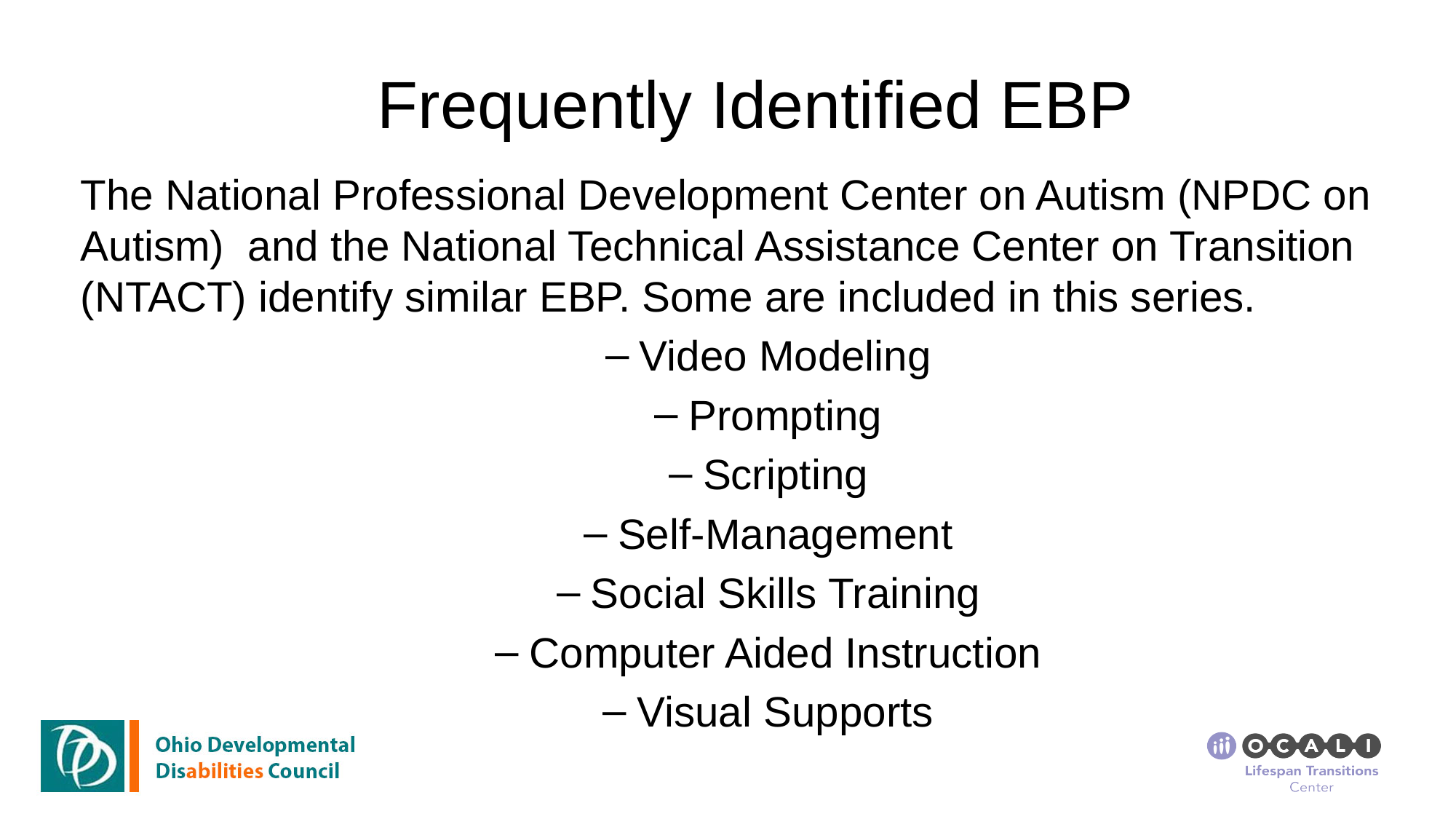

# Frequently Identified EBP
The National Professional Development Center on Autism (NPDC on Autism)  and the National Technical Assistance Center on Transition (NTACT) identify similar EBP. Some are included in this series.
Video Modeling
Prompting
Scripting
Self-Management
Social Skills Training
Computer Aided Instruction
Visual Supports